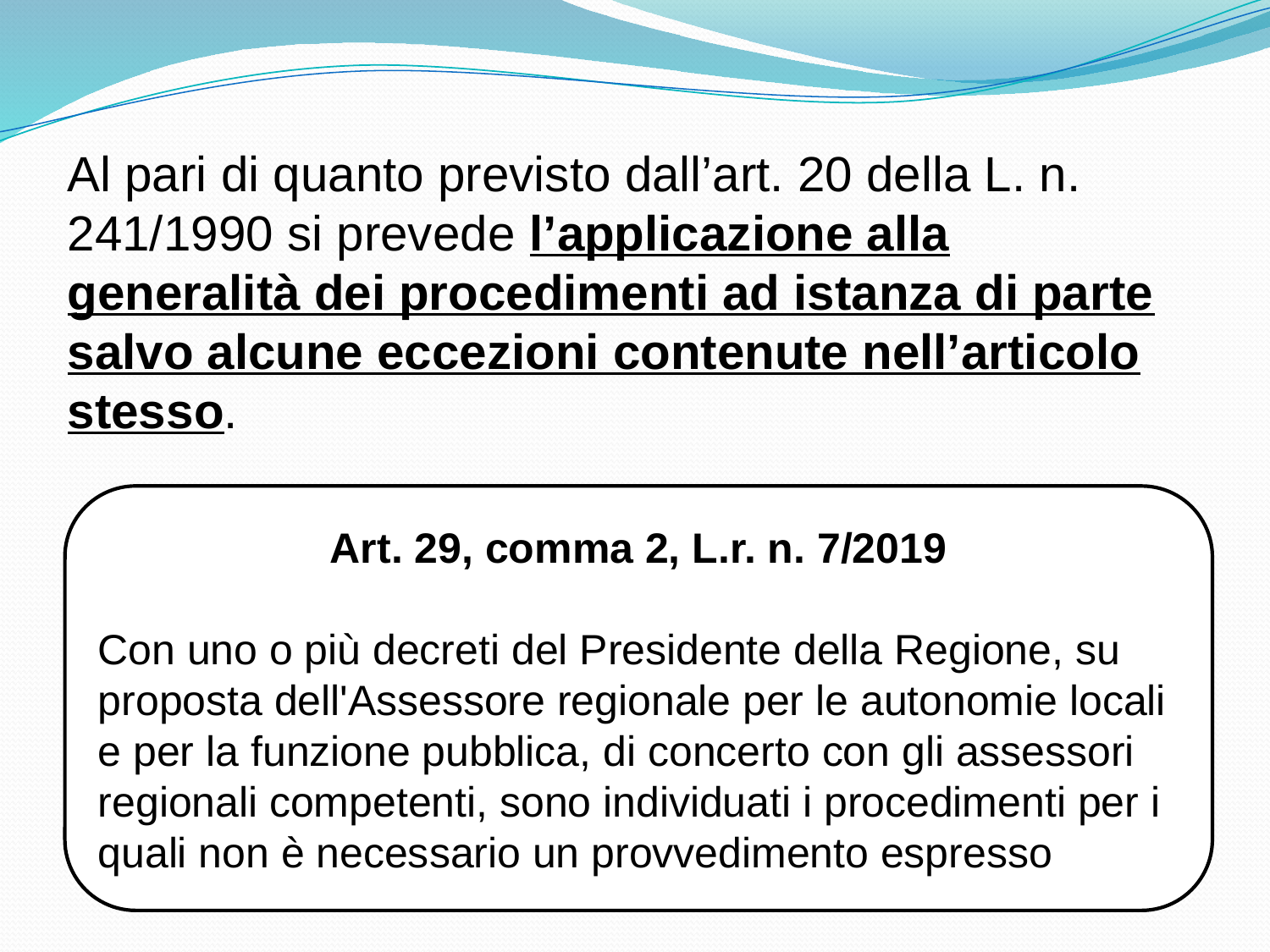

Al pari di quanto previsto dall’art. 20 della L. n. 241/1990 si prevede l’applicazione alla generalità dei procedimenti ad istanza di parte salvo alcune eccezioni contenute nell’articolo stesso.
Art. 29, comma 2, L.r. n. 7/2019

Con uno o più decreti del Presidente della Regione, su proposta dell'Assessore regionale per le autonomie locali e per la funzione pubblica, di concerto con gli assessori regionali competenti, sono individuati i procedimenti per i quali non è necessario un provvedimento espresso